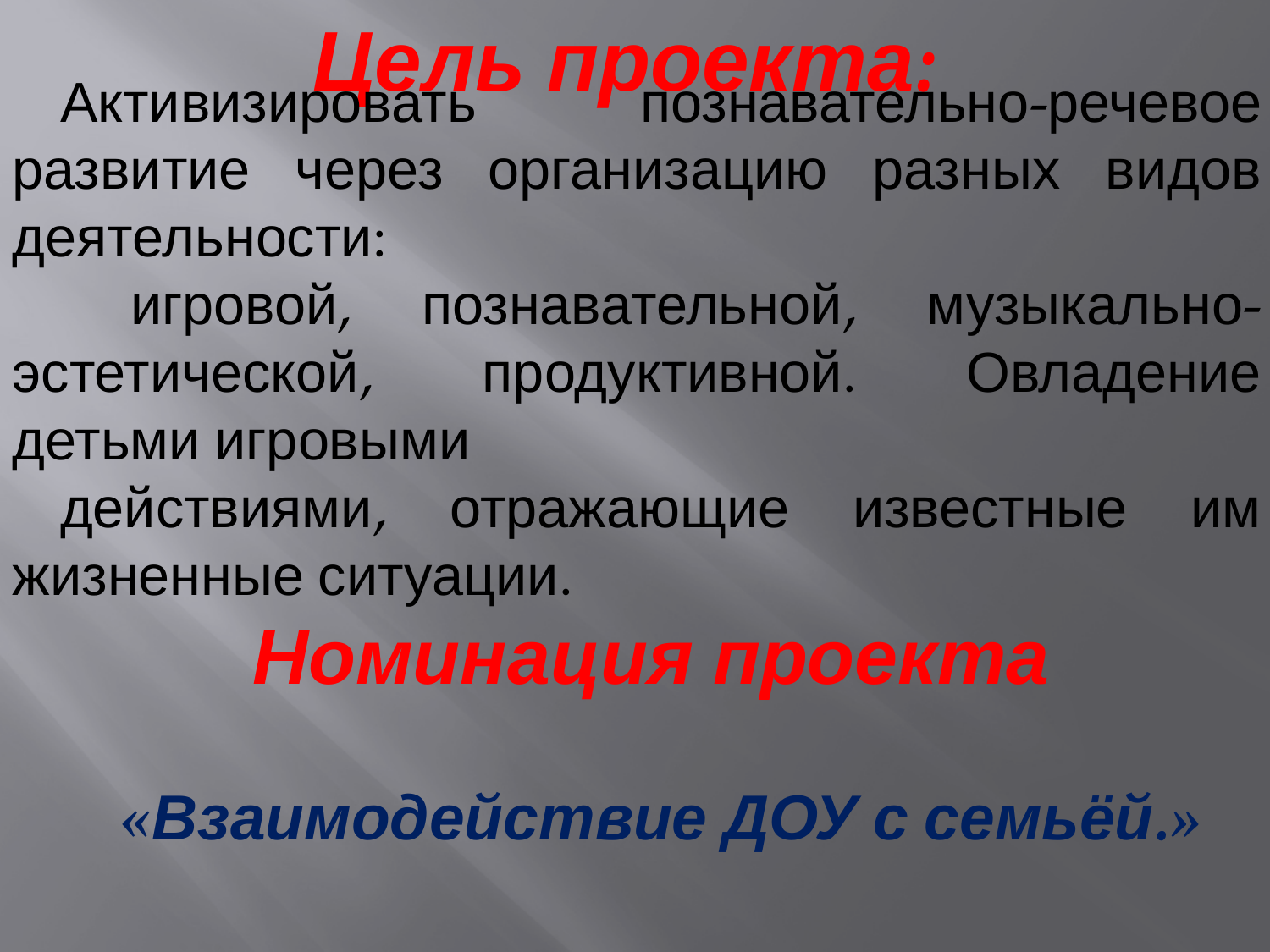

Активизировать познавательно-речевое развитие через организацию разных видов деятельности:
 игровой, познавательной, музыкально-эстетической, продуктивной. Овладение детьми игровыми
действиями, отражающие известные им жизненные ситуации.
Номинация проекта

«Взаимодействие ДОУ с семьёй.»
Цель проекта: